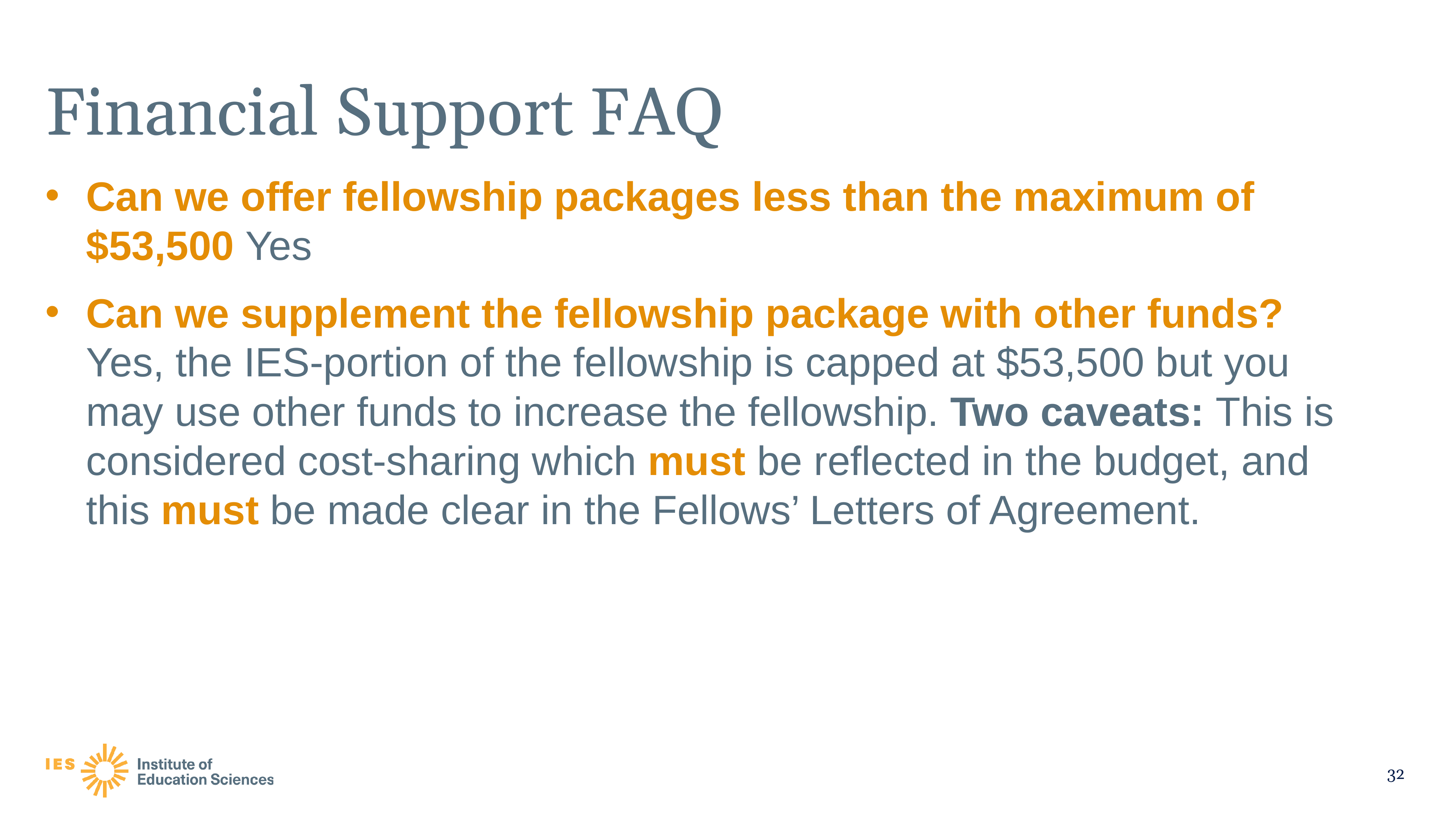

# Financial Support FAQ
Can we offer fellowship packages less than the maximum of $53,500 Yes
Can we supplement the fellowship package with other funds? Yes, the IES-portion of the fellowship is capped at $53,500 but you may use other funds to increase the fellowship. Two caveats: This is considered cost-sharing which must be reflected in the budget, and this must be made clear in the Fellows’ Letters of Agreement.

32